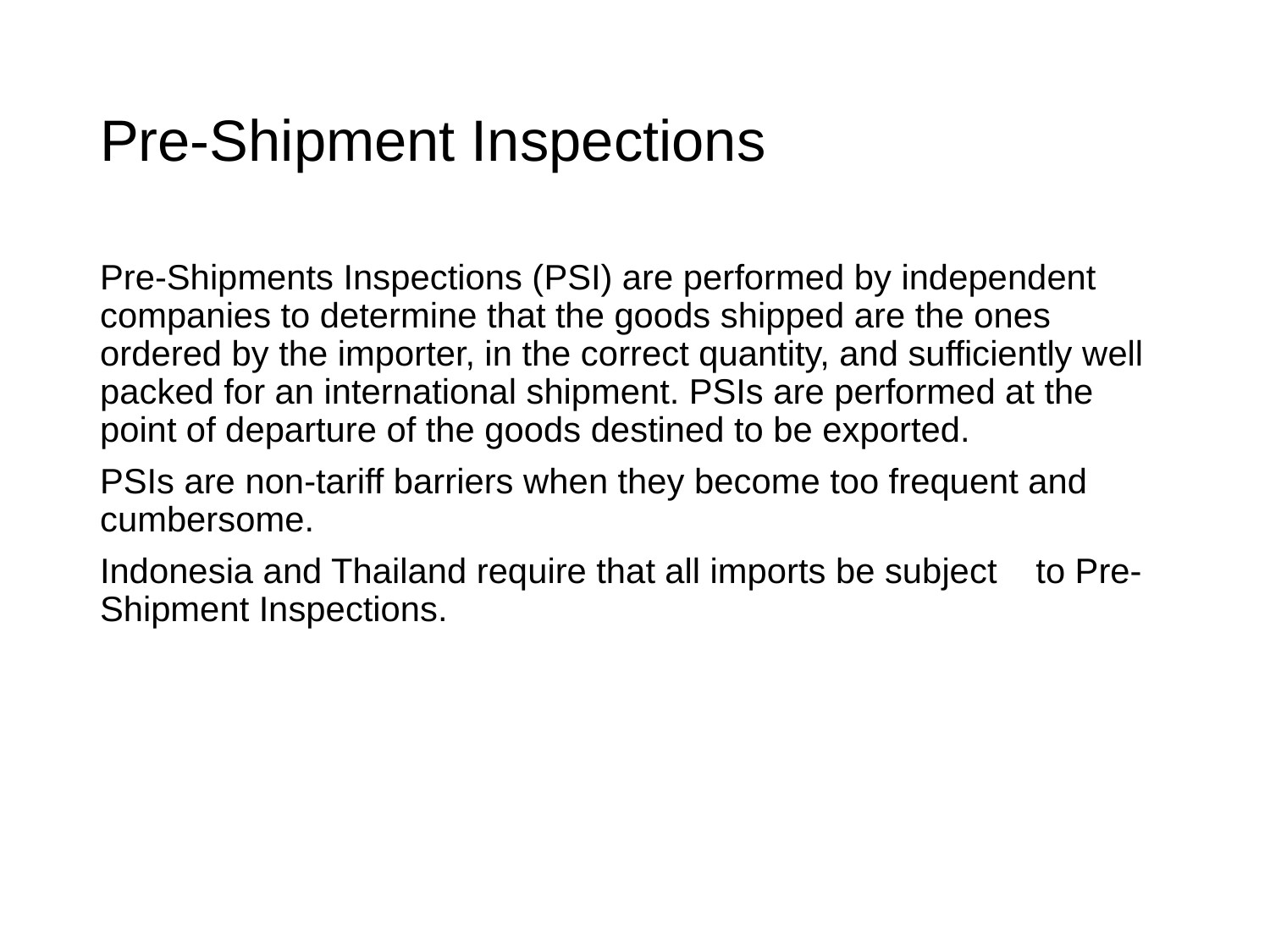

# Pre-Shipment Inspections
Pre-Shipments Inspections (PSI) are performed by independent companies to determine that the goods shipped are the ones ordered by the importer, in the correct quantity, and sufficiently well packed for an international shipment. PSIs are performed at the point of departure of the goods destined to be exported.
PSIs are non-tariff barriers when they become too frequent and cumbersome.
Indonesia and Thailand require that all imports be subject    to Pre-Shipment Inspections.